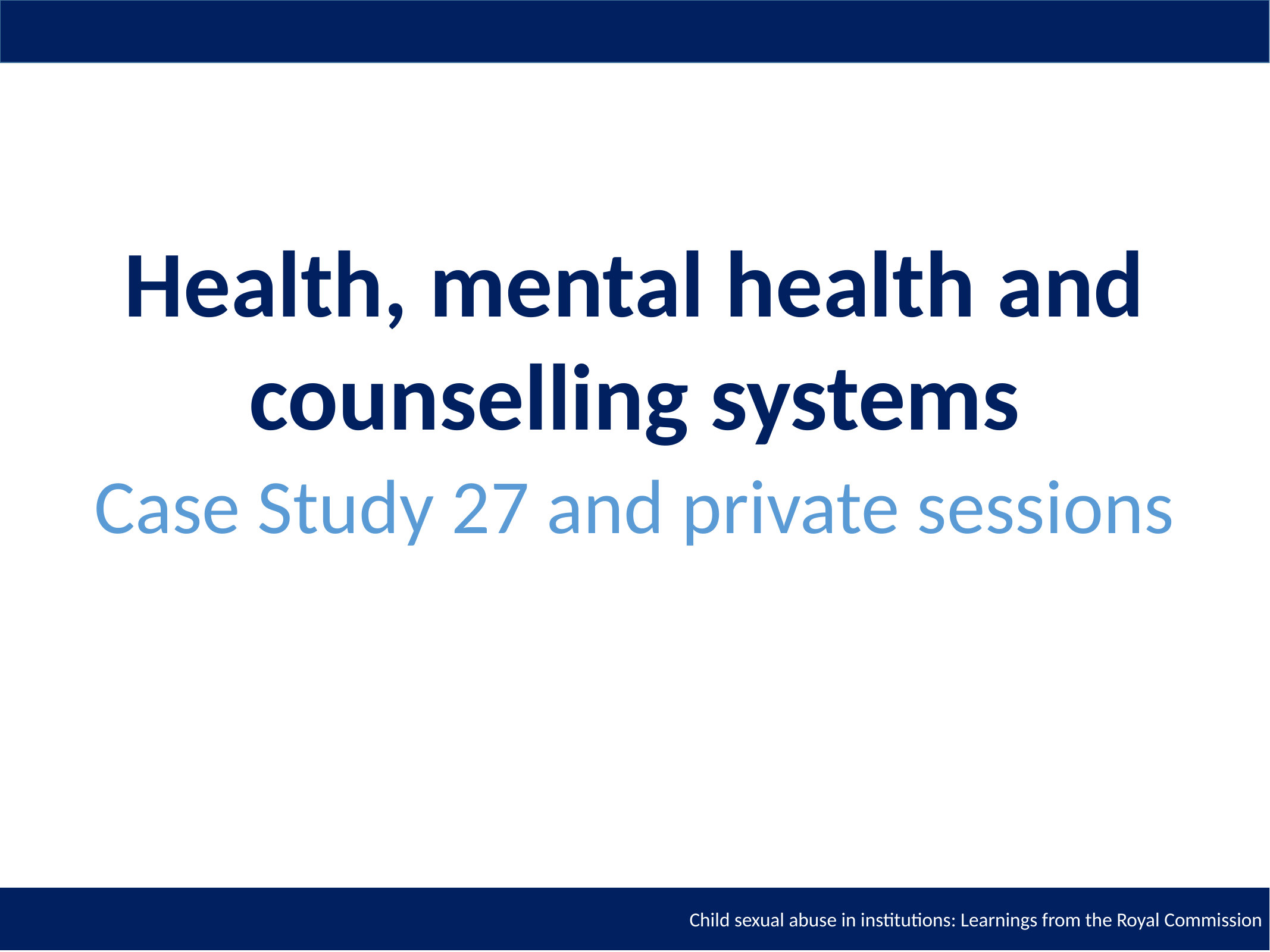

# Health, mental health and counselling systems
Case Study 27 and private sessions